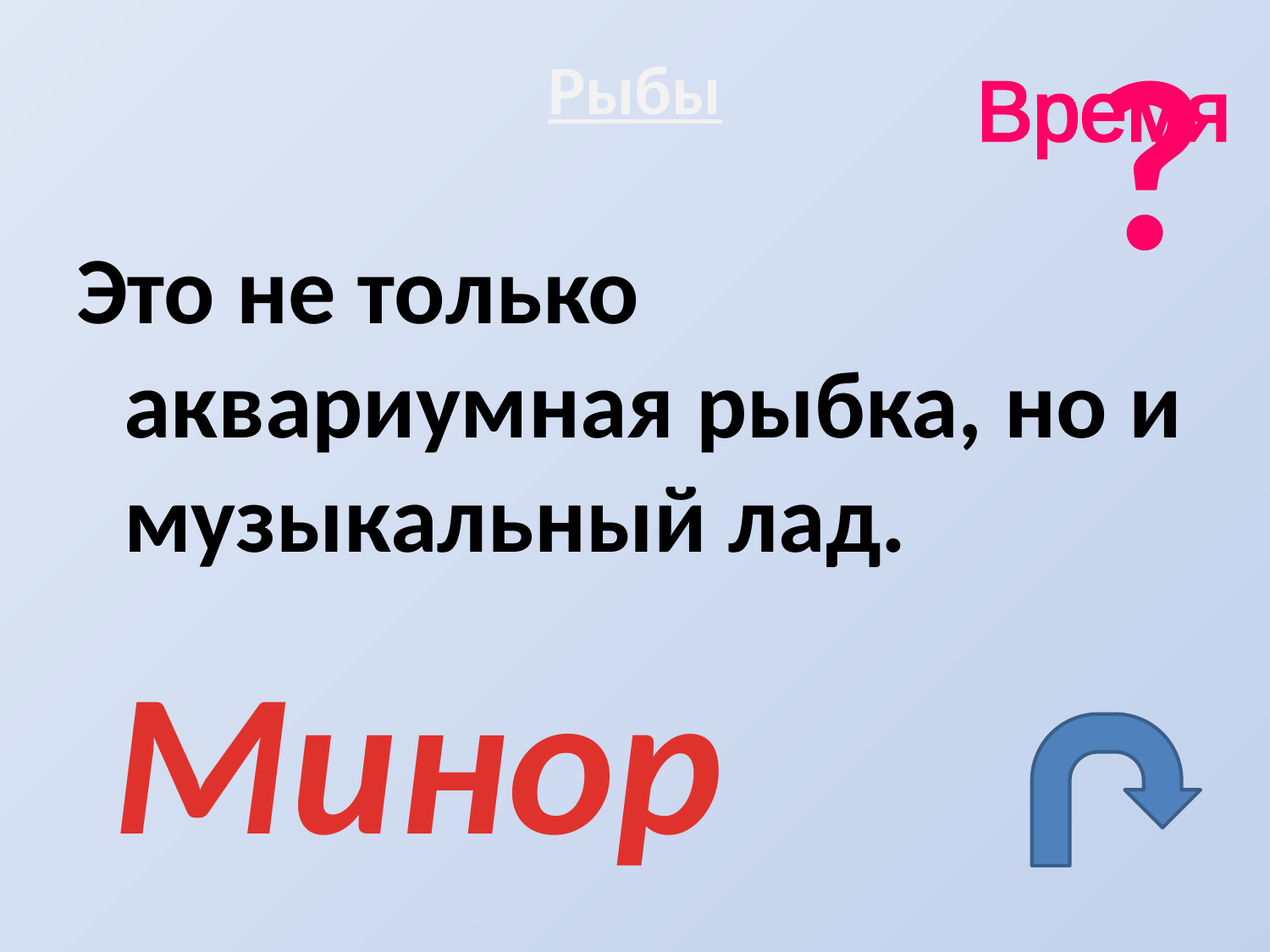

?
# Рыбы
Время
Это не только аквариумная рыбка, но и музыкальный лад.

Минор